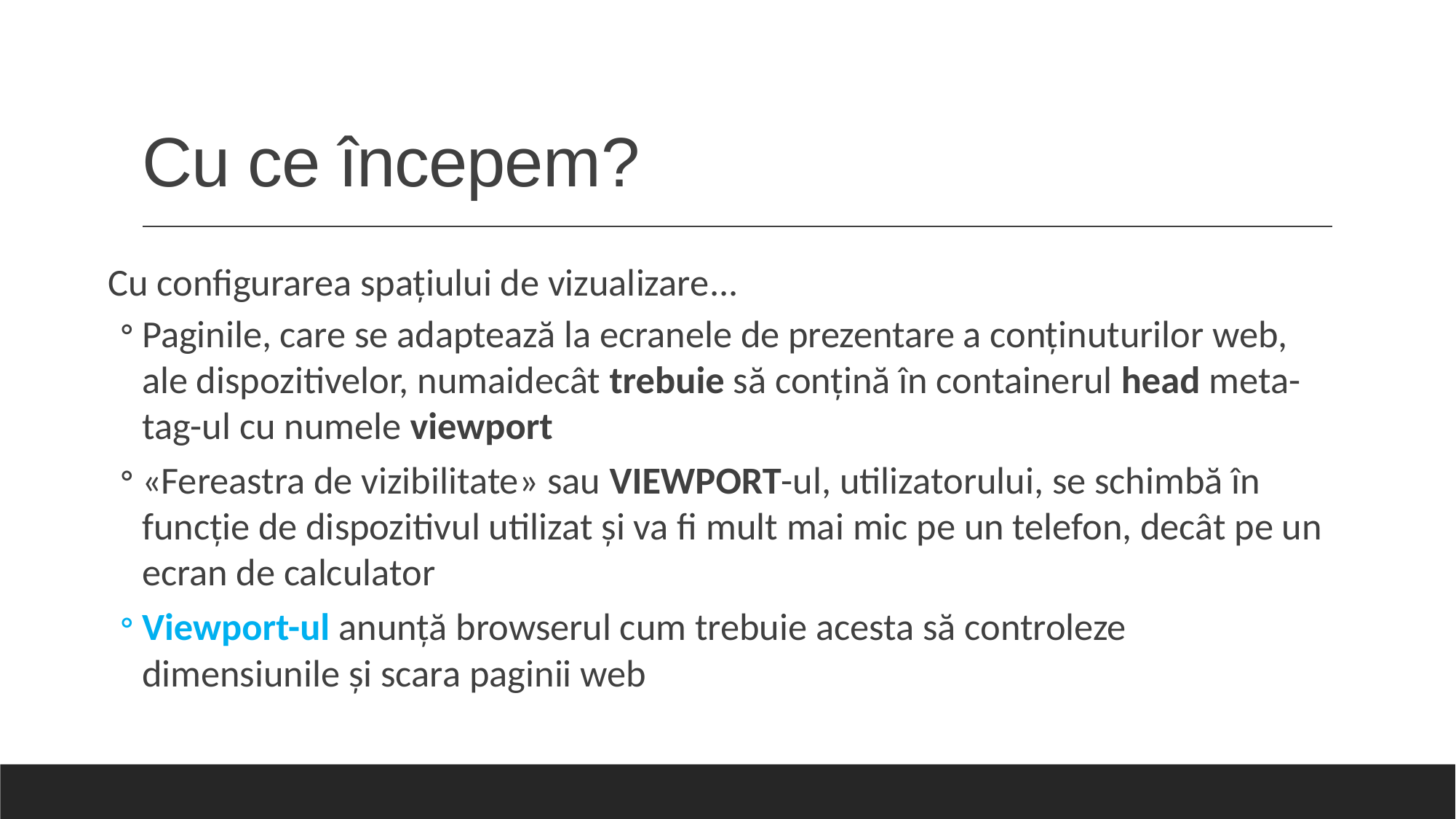

# Cu ce începem?
Cu configurarea spațiului de vizualizare...
Paginile, care se adaptează la ecranele de prezentare a conținuturilor web, ale dispozitivelor, numaidecât trebuie să conțină în containerul head meta-tag-ul cu numele viewport
«Fereastra de vizibilitate» sau VIEWPORT-ul, utilizatorului, se schimbă în funcție de dispozitivul utilizat și va fi mult mai mic pe un telefon, decât pe un ecran de calculator
Viewport-ul anunță browserul cum trebuie acesta să controleze dimensiunile și scara paginii web